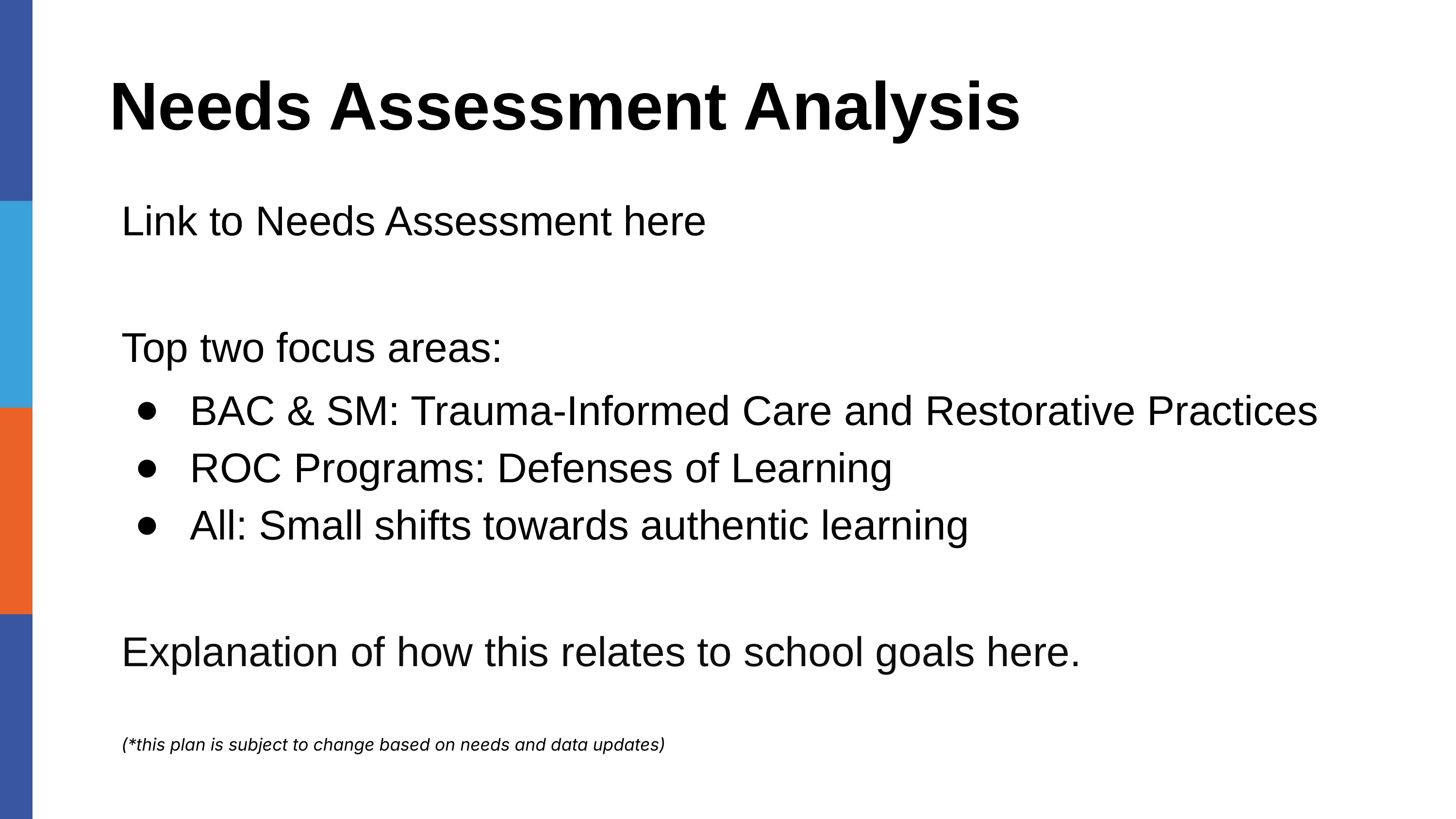

Needs Assessment Analysis
Link to Needs Assessment here

Top two focus areas:
BAC & SM: Trauma-Informed Care and Restorative Practices
ROC Programs: Defenses of Learning
All: Small shifts towards authentic learning

Explanation of how this relates to school goals here.

(*this plan is subject to change based on needs and data updates)